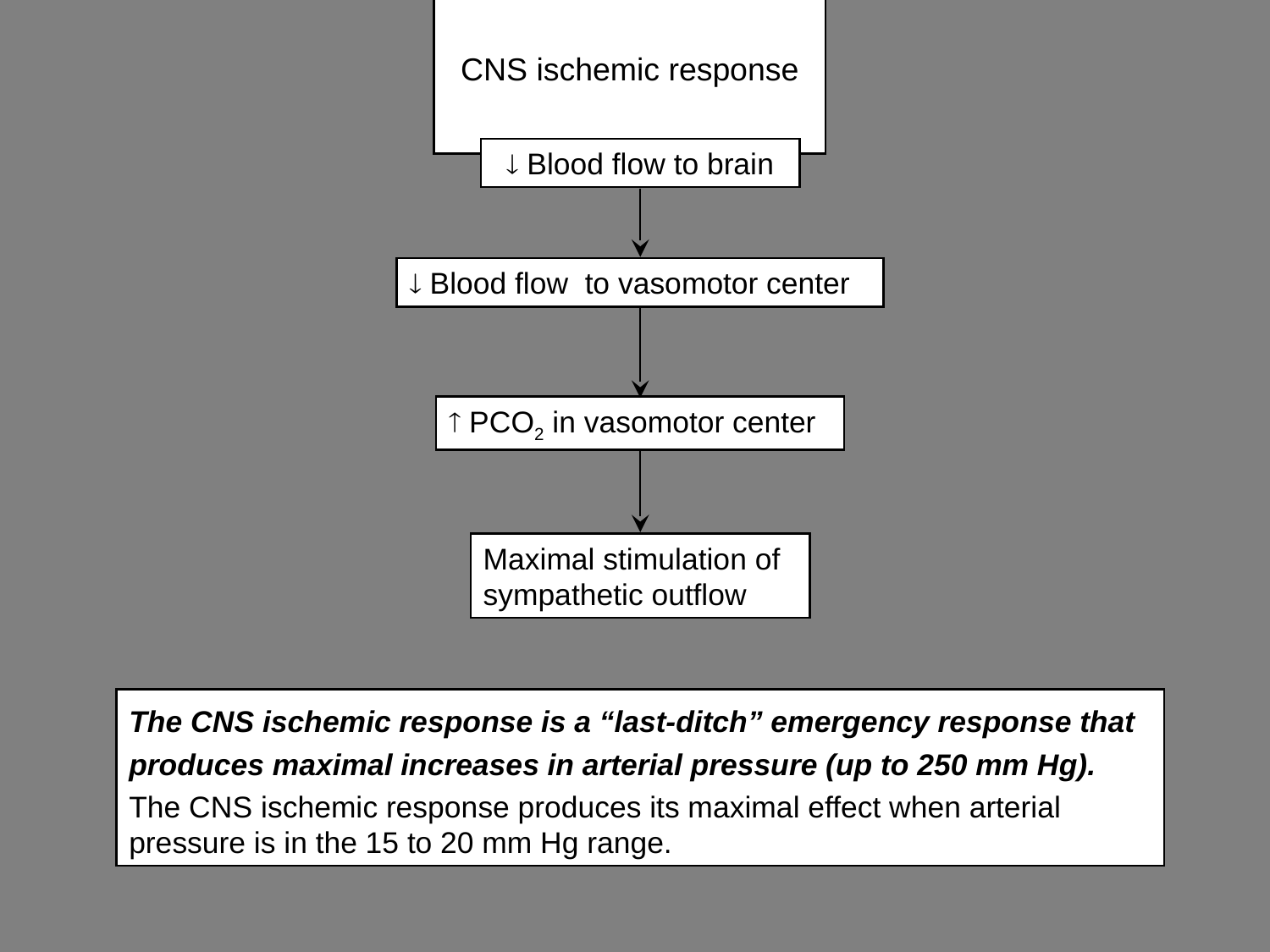

# CNS ischemic response
↓ Blood flow to brain
↓ Blood flow  to vasomotor center
↑ PCO2 in vasomotor center
Maximal stimulation of sympathetic outflow
The CNS ischemic response is a “last-ditch” emergency response that produces maximal increases in arterial pressure (up to 250 mm Hg).
The CNS ischemic response produces its maximal effect when arterial pressure is in the 15 to 20 mm Hg range.